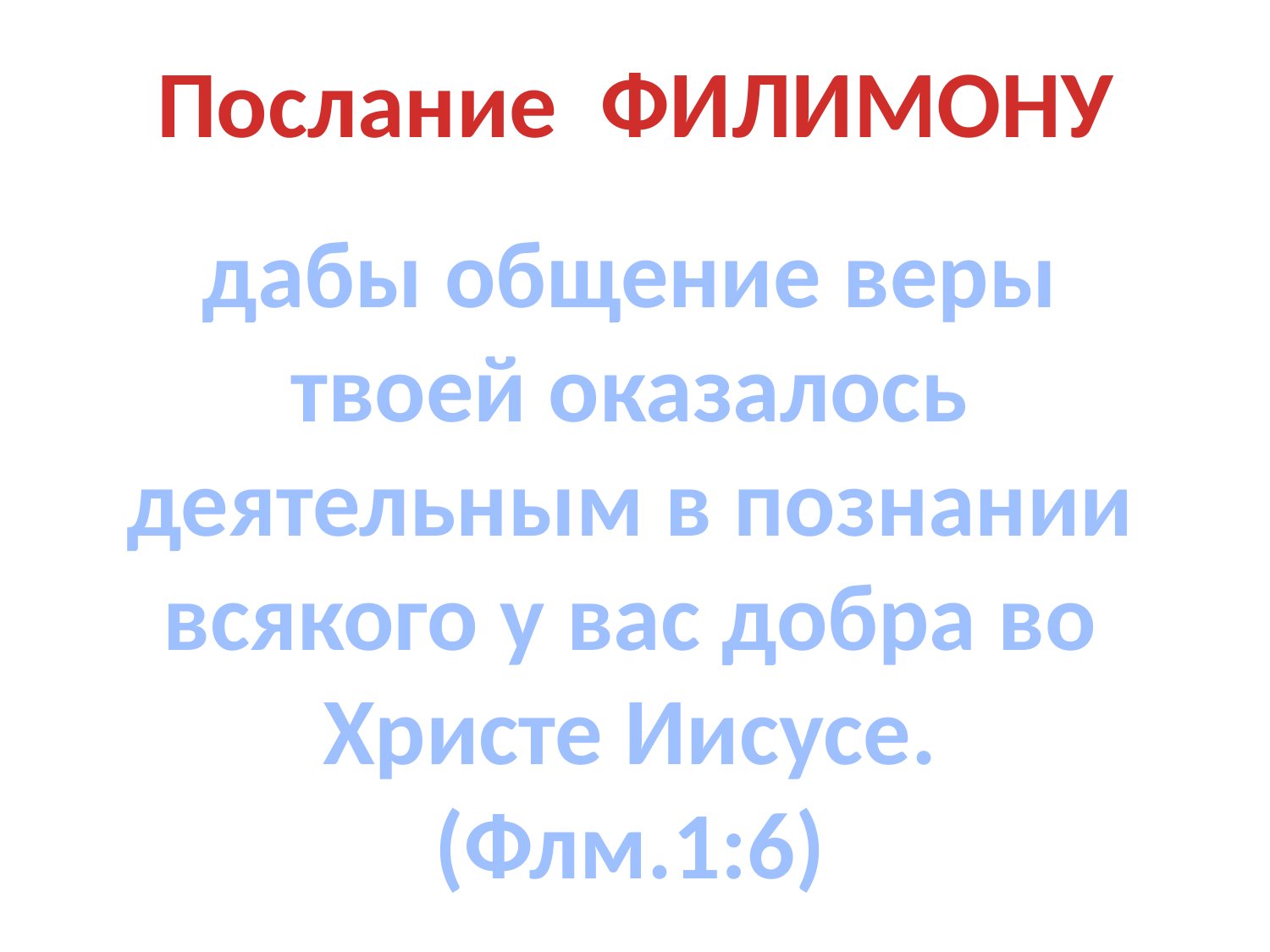

Послание  ФИЛИМОНУ
дабы общение веры твоей оказалось деятельным в познании всякого у вас добра во Христе Иисусе.
(Флм.1:6)